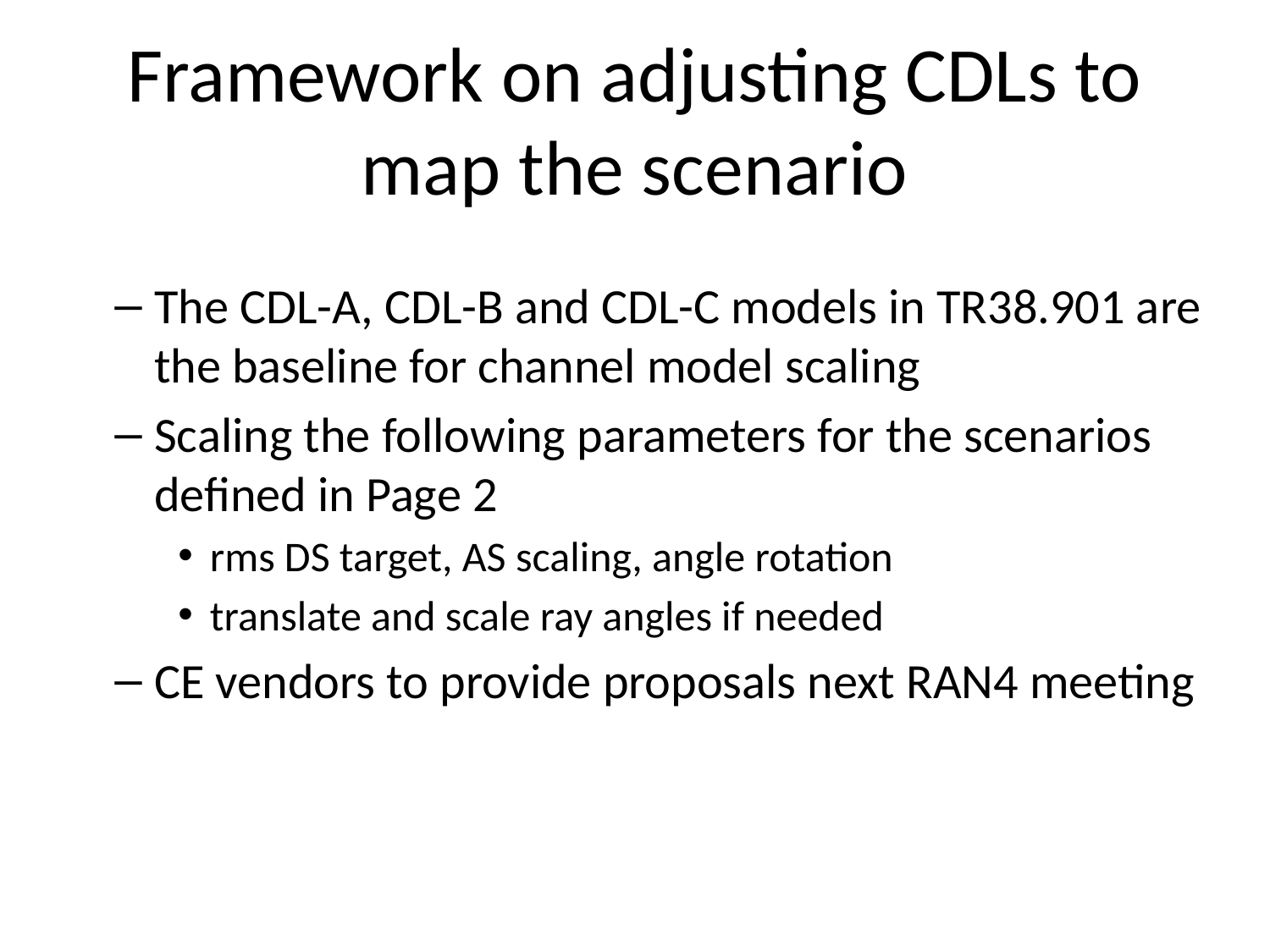

# Framework on adjusting CDLs to map the scenario
The CDL-A, CDL-B and CDL-C models in TR38.901 are the baseline for channel model scaling
Scaling the following parameters for the scenarios defined in Page 2
rms DS target, AS scaling, angle rotation
translate and scale ray angles if needed
CE vendors to provide proposals next RAN4 meeting